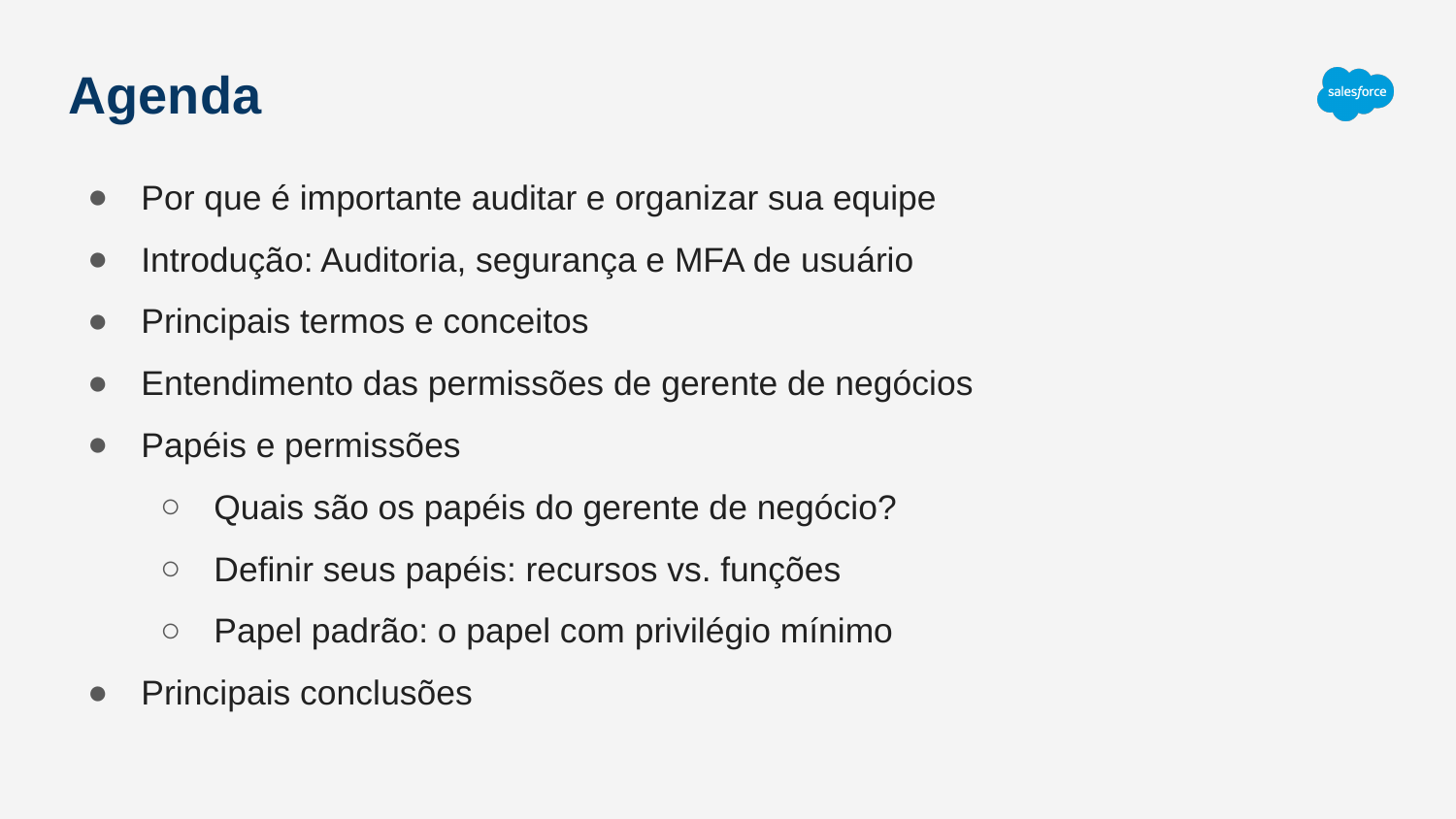

# Agenda
Por que é importante auditar e organizar sua equipe
Introdução: Auditoria, segurança e MFA de usuário
Principais termos e conceitos
Entendimento das permissões de gerente de negócios
Papéis e permissões
Quais são os papéis do gerente de negócio?
Definir seus papéis: recursos vs. funções
Papel padrão: o papel com privilégio mínimo
Principais conclusões